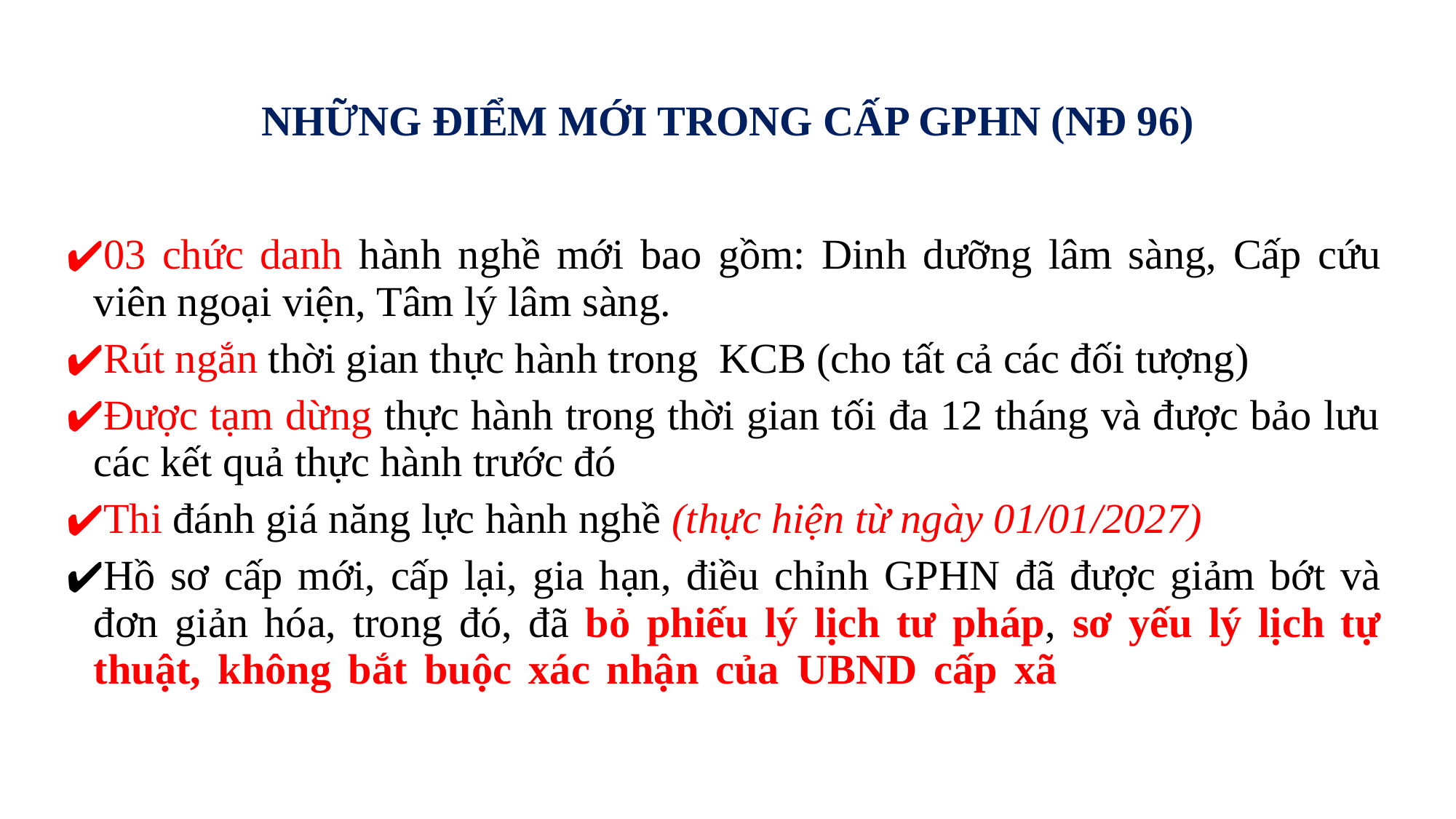

# NHỮNG ĐIỂM MỚI TRONG CẤP GPHN (NĐ 96)
03 chức danh hành nghề mới bao gồm: Dinh dưỡng lâm sàng, Cấp cứu viên ngoại viện, Tâm lý lâm sàng.
Rút ngắn thời gian thực hành trong  KCB (cho tất cả các đối tượng)
Được tạm dừng thực hành trong thời gian tối đa 12 tháng và được bảo lưu các kết quả thực hành trước đó
Thi đánh giá năng lực hành nghề (thực hiện từ ngày 01/01/2027)
Hồ sơ cấp mới, cấp lại, gia hạn, điều chỉnh GPHN đã được giảm bớt và đơn giản hóa, trong đó, đã bỏ phiếu lý lịch tư pháp, sơ yếu lý lịch tự thuật, không bắt buộc xác nhận của UBND cấp xãNNHỮNG ĐIỂM MỚI